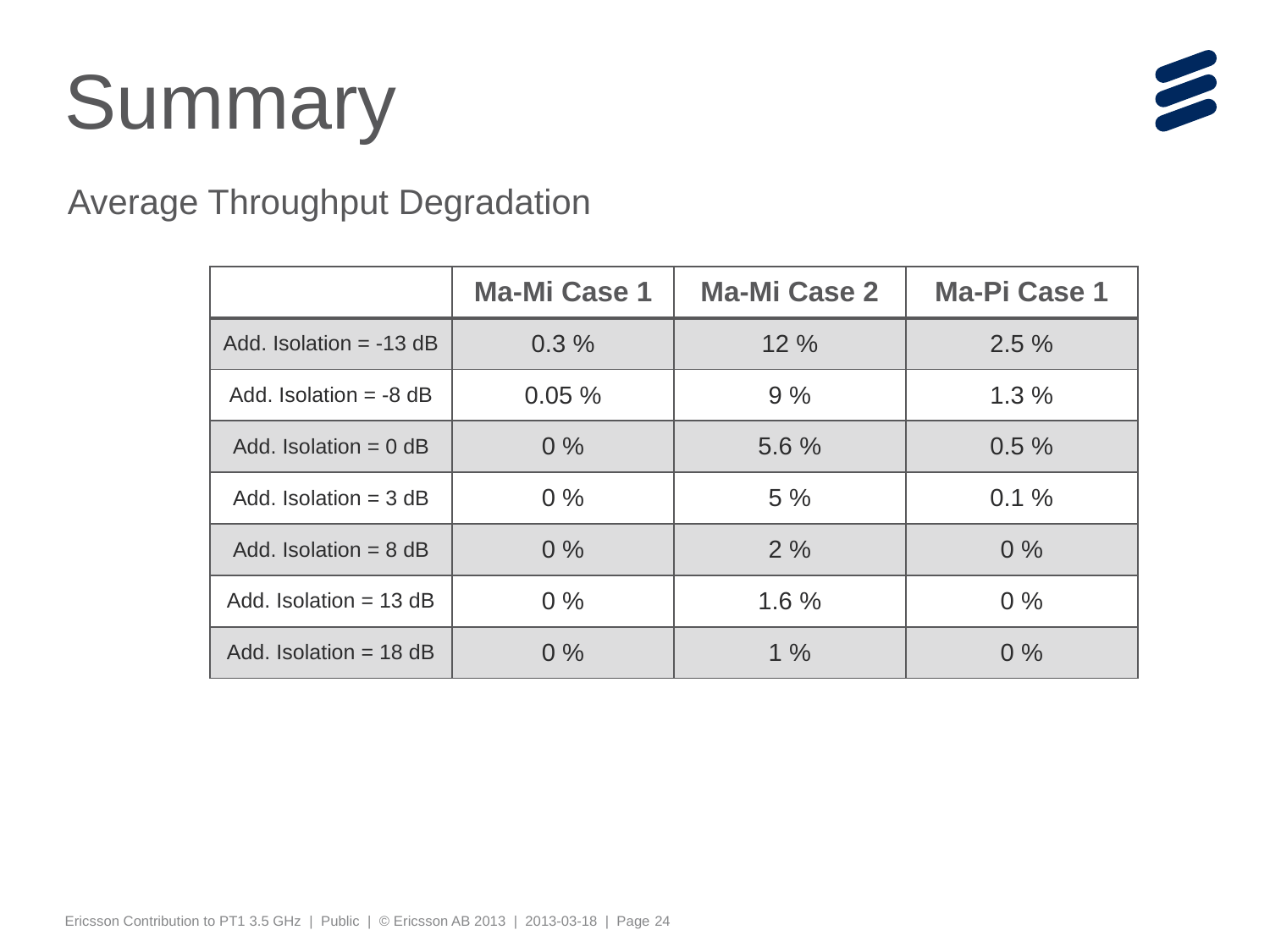

# Summary
Average Throughput Degradation
|  | Ma-Mi Case 1 | Ma-Mi Case 2 | Ma-Pi Case 1 |
| --- | --- | --- | --- |
| Add. Isolation = -13 dB | 0.3 % | 12 % | 2.5 % |
| Add. Isolation = -8 dB | 0.05 % | 9 % | 1.3 % |
| Add. Isolation = 0 dB | 0 % | 5.6 % | 0.5 % |
| Add. Isolation = 3 dB | 0 % | 5 % | 0.1 % |
| Add. Isolation = 8 dB | 0 % | 2 % | 0 % |
| Add. Isolation = 13 dB | 0 % | 1.6 % | 0 % |
| Add. Isolation = 18 dB | 0 % | 1 % | 0 % |